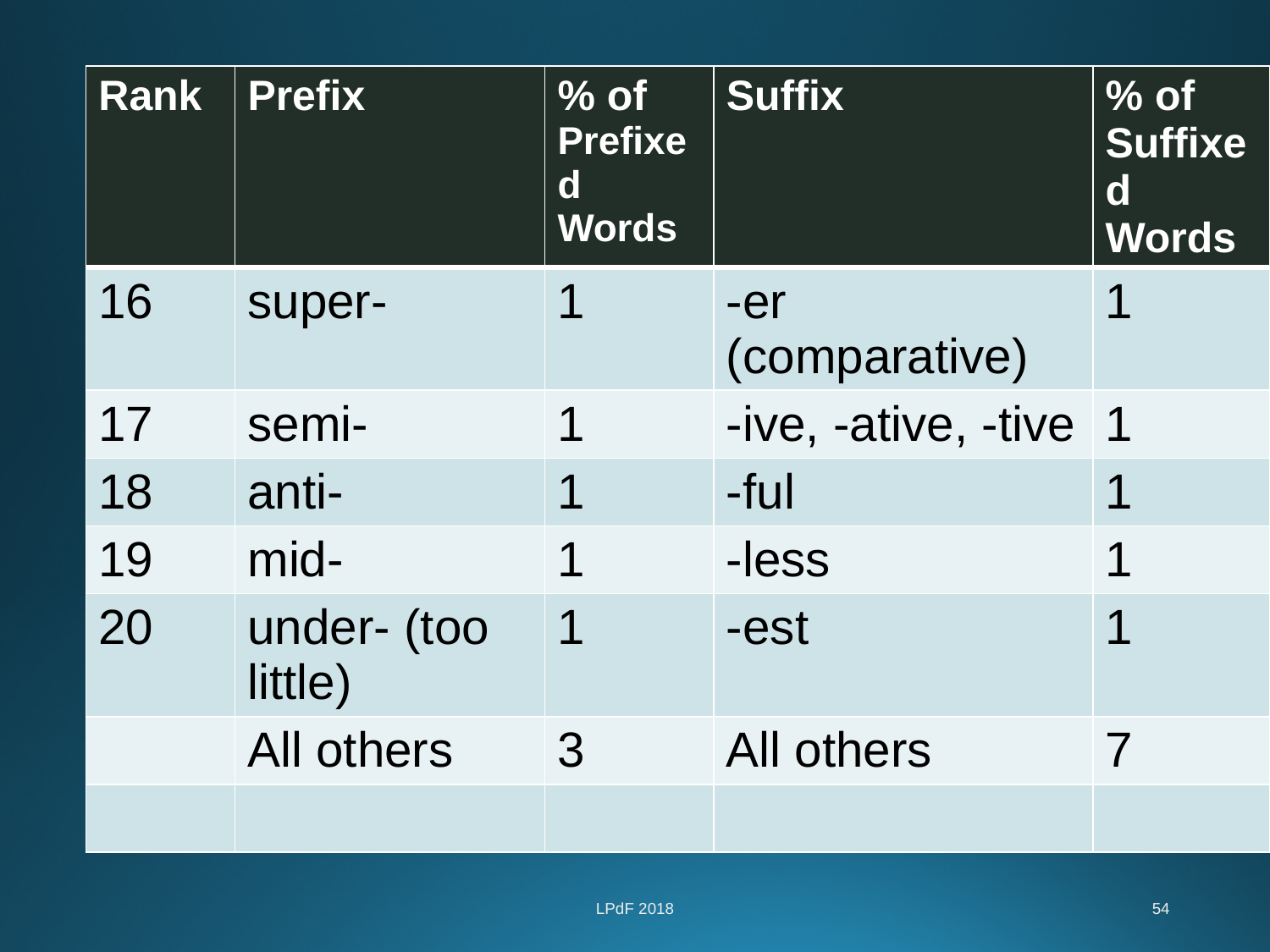

| Rank | Prefix | % of Prefixed Words | Suffix | % of Suffixed Words |
| --- | --- | --- | --- | --- |
| 16 | super- | 1 | -er (comparative) | 1 |
| 17 | semi- | 1 | -ive, -ative, -tive | 1 |
| 18 | anti- | 1 | -ful | 1 |
| 19 | mid- | 1 | -less | 1 |
| 20 | under- (too little) | 1 | -est | 1 |
|  | All others | 3 | All others | 7 |
|  |  |  |  |  |
LPdF 2018
54